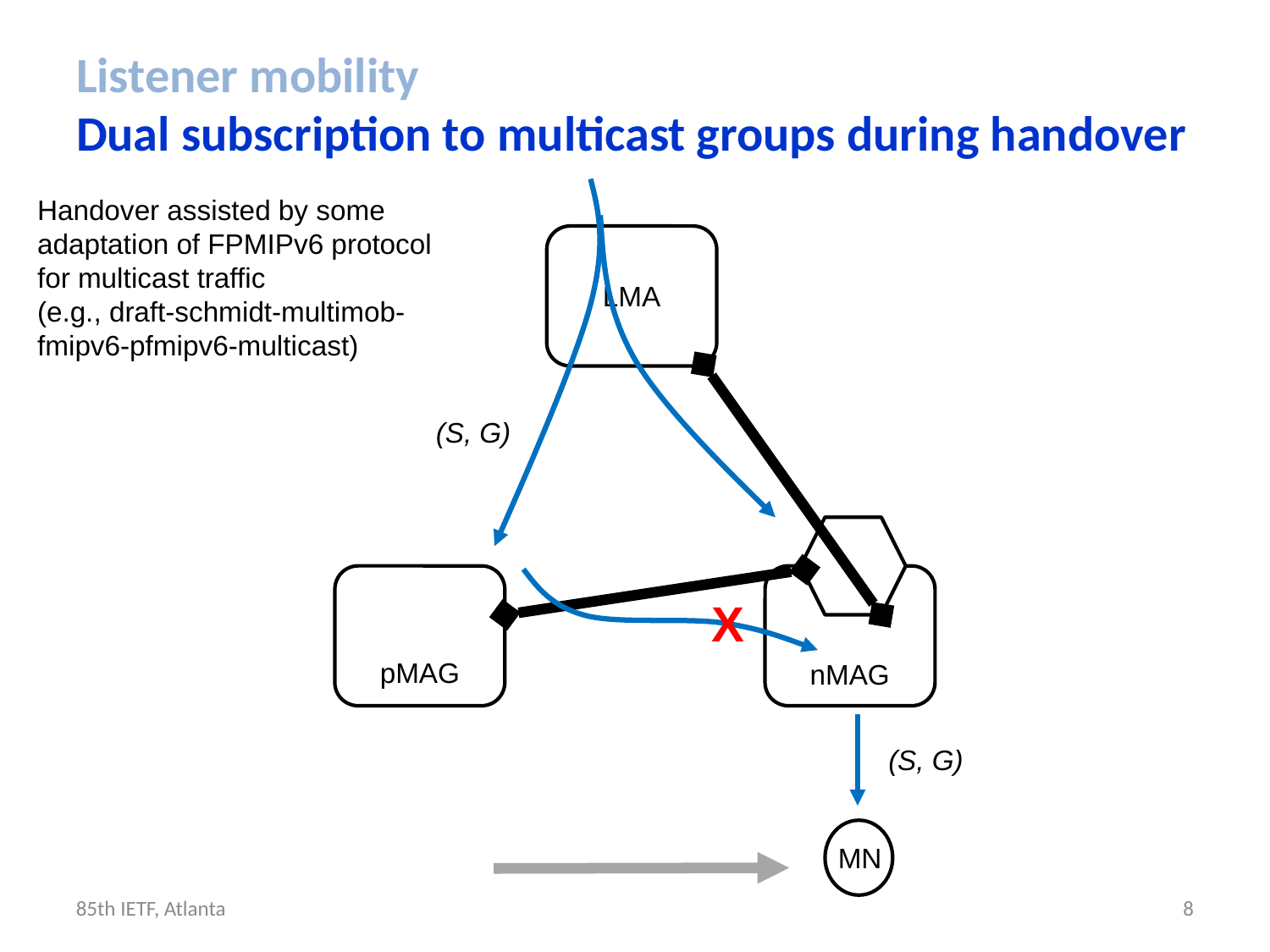

Listener mobility
Dual subscription to multicast groups during handover

Handover assisted by some adaptation of FPMIPv6 protocol for multicast traffic
(e.g., draft-schmidt-multimob-fmipv6-pfmipv6-multicast)

LMA

Content
Request
(S, G)

X

pMAG
nMAG
Content
Request

(S, G)
(S, G)

MN

MN
85th IETF, Atlanta
8